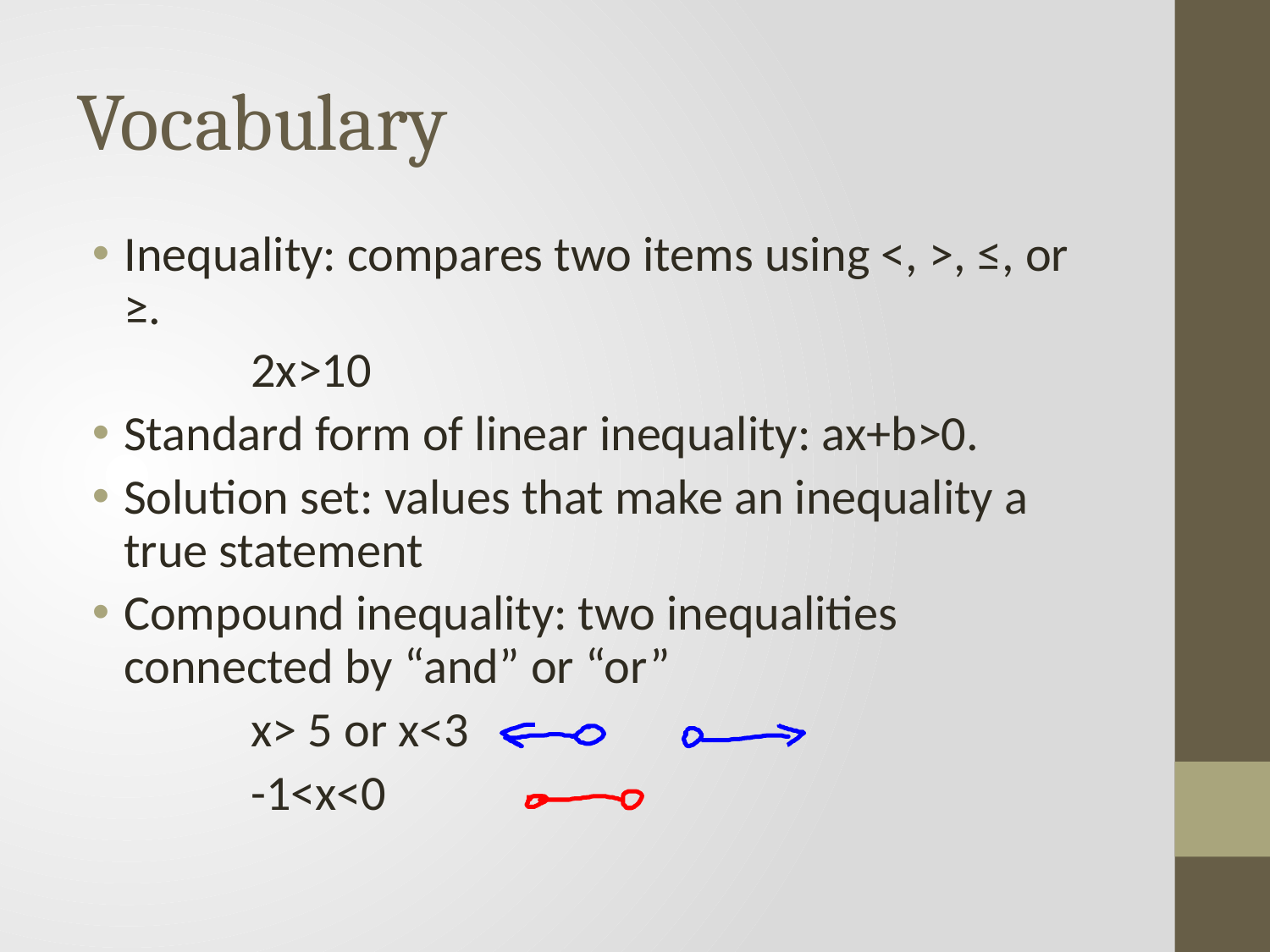

# Vocabulary
Inequality: compares two items using <, >, ≤, or ≥.
		2x>10
Standard form of linear inequality: ax+b>0.
Solution set: values that make an inequality a true statement
Compound inequality: two inequalities connected by “and” or “or”
		x> 5 or x<3
		-1<x<0